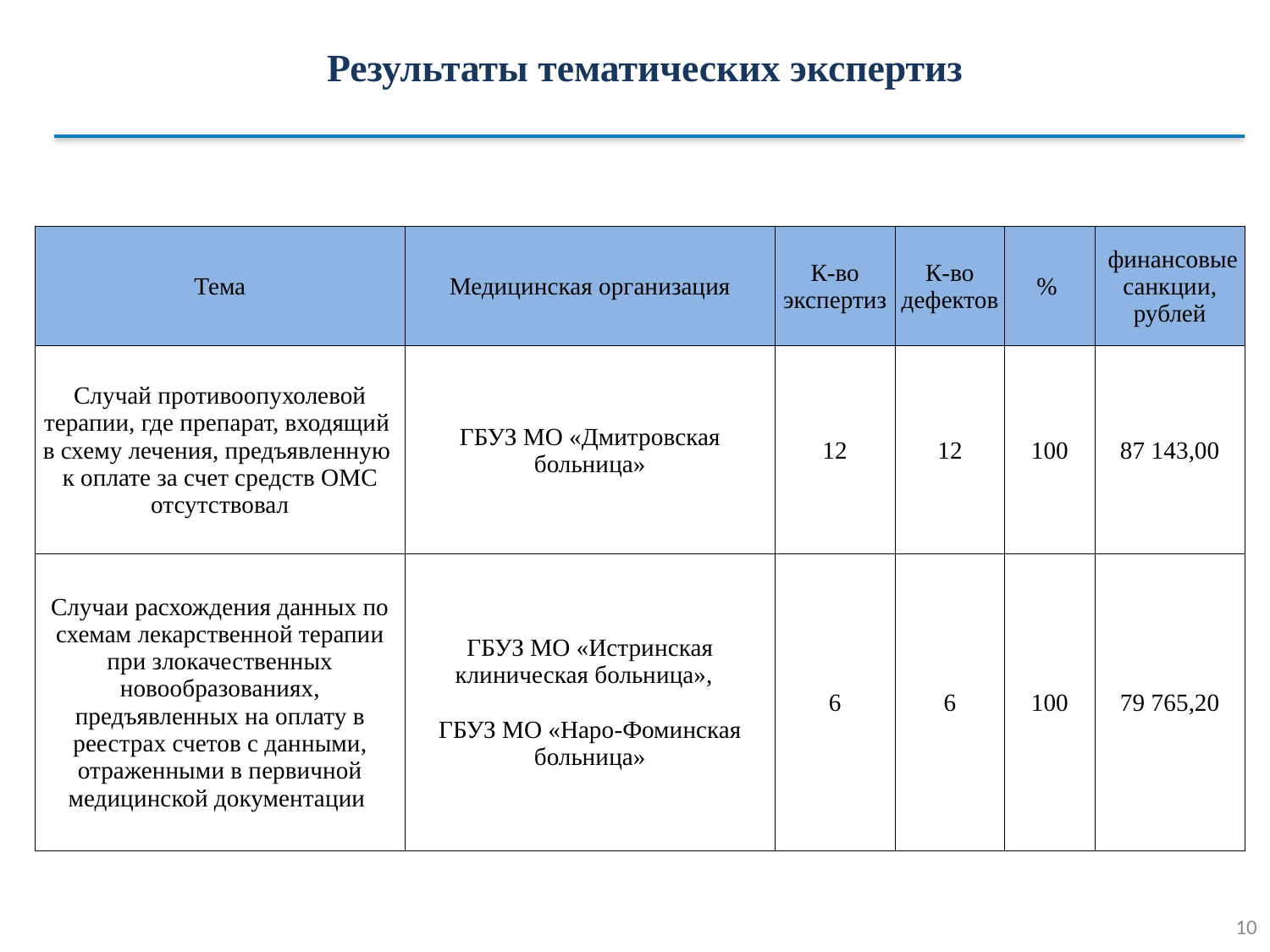

Результаты тематических экспертиз
| Тема | Медицинская организация | К-во экспертиз | К-во дефектов | % | финансовые санкции, рублей |
| --- | --- | --- | --- | --- | --- |
| Случай противоопухолевой терапии, где препарат, входящий в схему лечения, предъявленную к оплате за счет средств ОМС отсутствовал | ГБУЗ МО «Дмитровская больница» | 12 | 12 | 100 | 87 143,00 |
| Случаи расхождения данных по схемам лекарственной терапии при злокачественных новообразованиях, предъявленных на оплату в реестрах счетов с данными, отраженными в первичной медицинской документации | ГБУЗ МО «Истринская клиническая больница», ГБУЗ МО «Наро-Фоминская больница» | 6 | 6 | 100 | 79 765,20 |
10